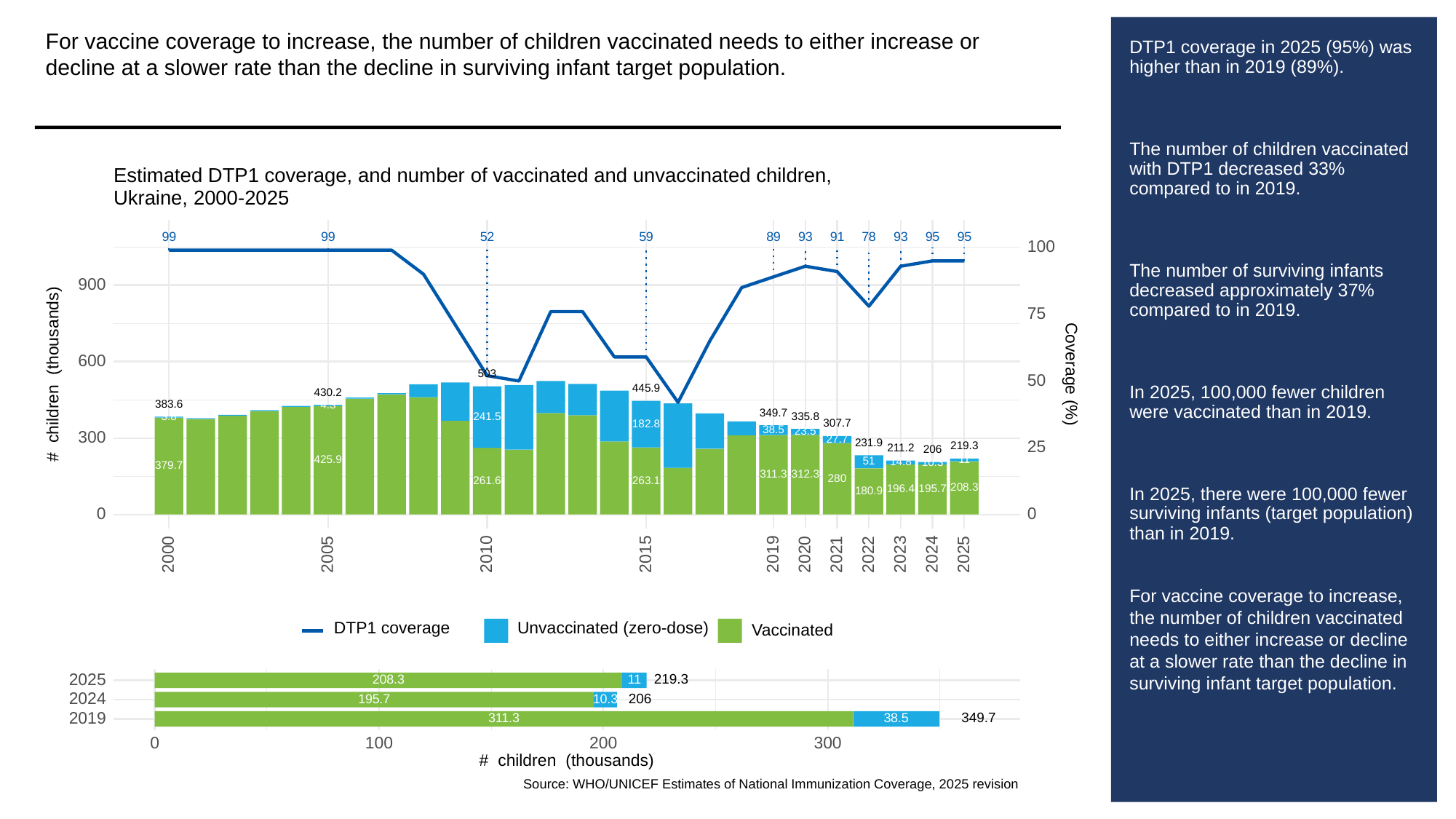

For vaccine coverage to increase, the number of children vaccinated needs to either increase or decline at a slower rate than the decline in surviving infant target population.
# DTP1 coverage in 2025 (95%) was higher than in 2019 (89%).

The number of children vaccinated with DTP1 decreased 33% compared to in 2019.

The number of surviving infants decreased approximately 37% compared to in 2019.

In 2025, 100,000 fewer children were vaccinated than in 2019.

In 2025, there were 100,000 fewer surviving infants (target population) than in 2019.

For vaccine coverage to increase, the number of children vaccinated needs to either increase or decline at a slower rate than the decline in surviving infant target population.

Estimated DTP1 coverage, and number of vaccinated and unvaccinated children,
Ukraine, 2000-2025

93
93
99
99
52
59
89
91
78
95
95
100

900

75

600

#  children  (thousands)
Coverage (%)
503
50

445.9

430.2

383.6

4.3

349.7

335.8
241.5

3.8

307.7
182.8

38.5
23.5

300

27.7

231.9

25
219.3

211.2
206

11
425.9
51
14.8

10.3

379.7

312.3
311.3
280

263.1
261.6
208.3
196.4
195.7
180.9
0
0

2023
2000
2005
2010
2015
2019
2020
2021
2022
2024
2025

Unvaccinated (zero-dose)
DTP1 coverage
Vaccinated

2025
219.3
208.3
11

2024
206
10.3
195.7

2019
349.7
311.3
38.5

300
0
100
200
#  children  (thousands)
Source: WHO/UNICEF Estimates of National Immunization Coverage, 2025 revision